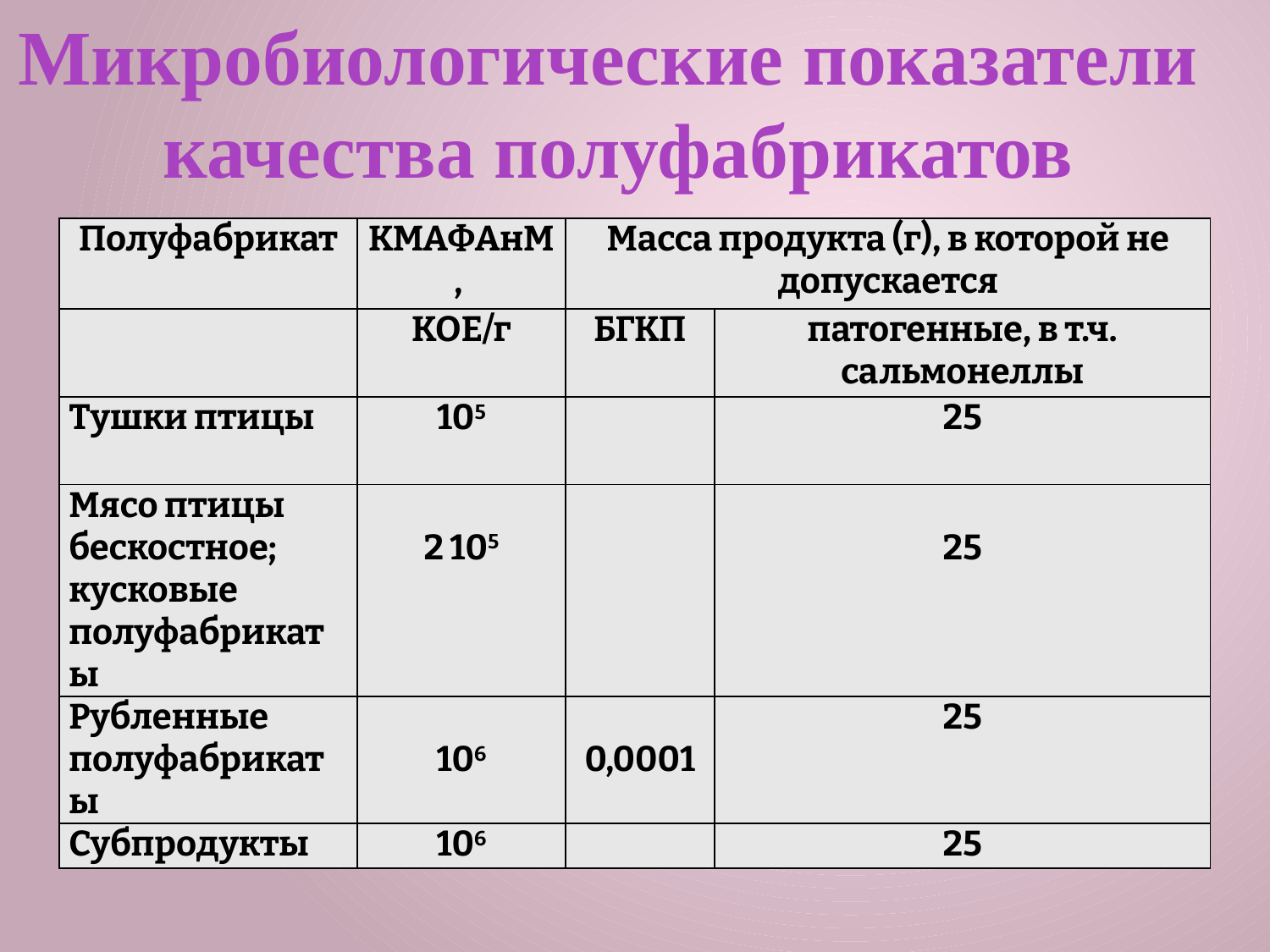

Микробиологические показатели
качества полуфабрикатов

| Полуфабрикат | КМАФАнМ, | Масса продукта (г), в которой не допускается |  |
| --- | --- | --- | --- |
|  | КОЕ/г | БГКП | патогенные, в т.ч. сальмонеллы |
| Тушки птицы | 105 |  | 25 |
| Мясо птицы бескостное; кусковые полуфабрикаты | 2 105 |  | 25 |
| Рубленные полуфабрикаты | 106 | 0,0001 | 25 |
| Субпродукты | 106 |  | 25 |